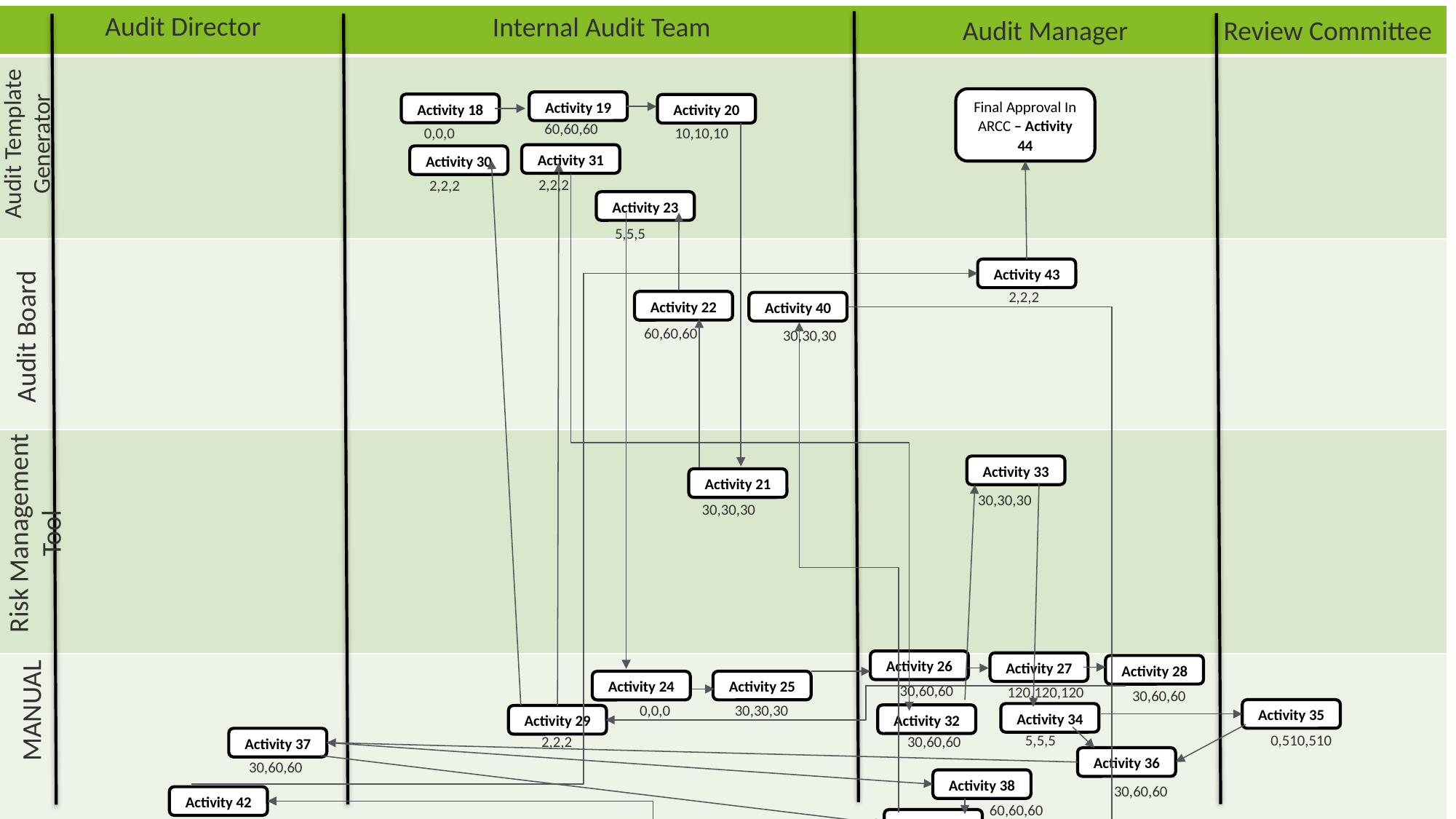

|  |
| --- |
|  |
|  |
|  |
|  |
Audit Director
Internal Audit Team
Audit Manager
Review Committee
Final Approval In ARCC – Activity 44
Activity 19
Activity 18
Activity 20
Audit Template Generator
60,60,60
0,0,0
10,10,10
Activity 31
Activity 30
2,2,2
2,2,2
Activity 23
5,5,5
Activity 43
2,2,2
Activity 22
Activity 40
Audit Board
60,60,60
30,30,30
Activity 33
Activity 21
30,30,30
30,30,30
Risk Management Tool
Activity 26
Activity 27
Activity 28
Activity 25
Activity 24
30,60,60
120,120,120
30,60,60
MANUAL
Activity 35
0,0,0
30,30,30
Activity 34
Activity 32
Activity 29
Activity 37
5,5,5
0,510,510
30,60,60
2,2,2
Activity 36
30,60,60
Activity 38
30,60,60
Activity 42
60,60,60
Activity 39
30,30,30
Activity 41
30,30,30
2,2,2